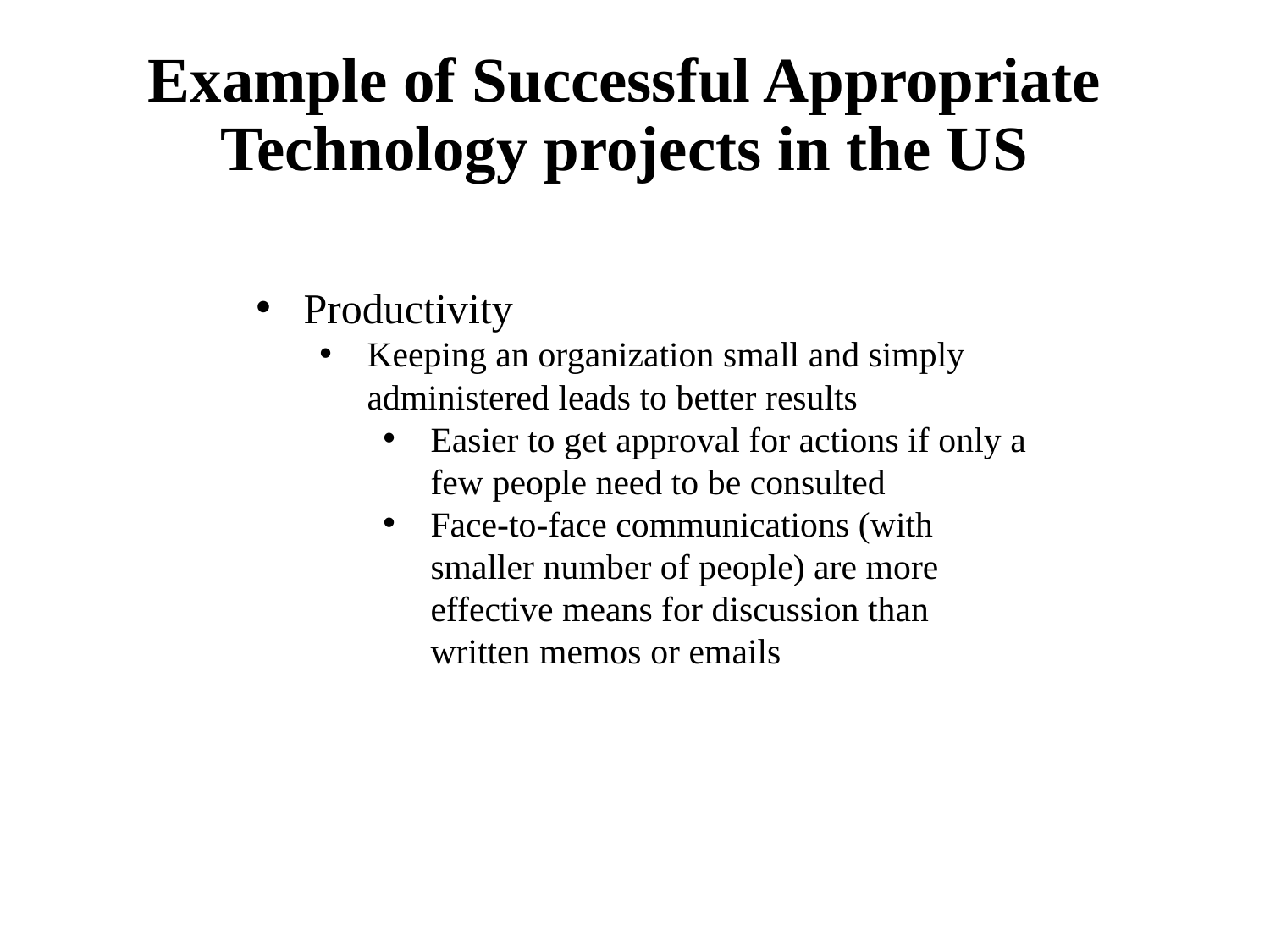

# Example of Successful Appropriate Technology projects in the US
Productivity
Keeping an organization small and simply administered leads to better results
Easier to get approval for actions if only a few people need to be consulted
Face-to-face communications (with smaller number of people) are more effective means for discussion than written memos or emails